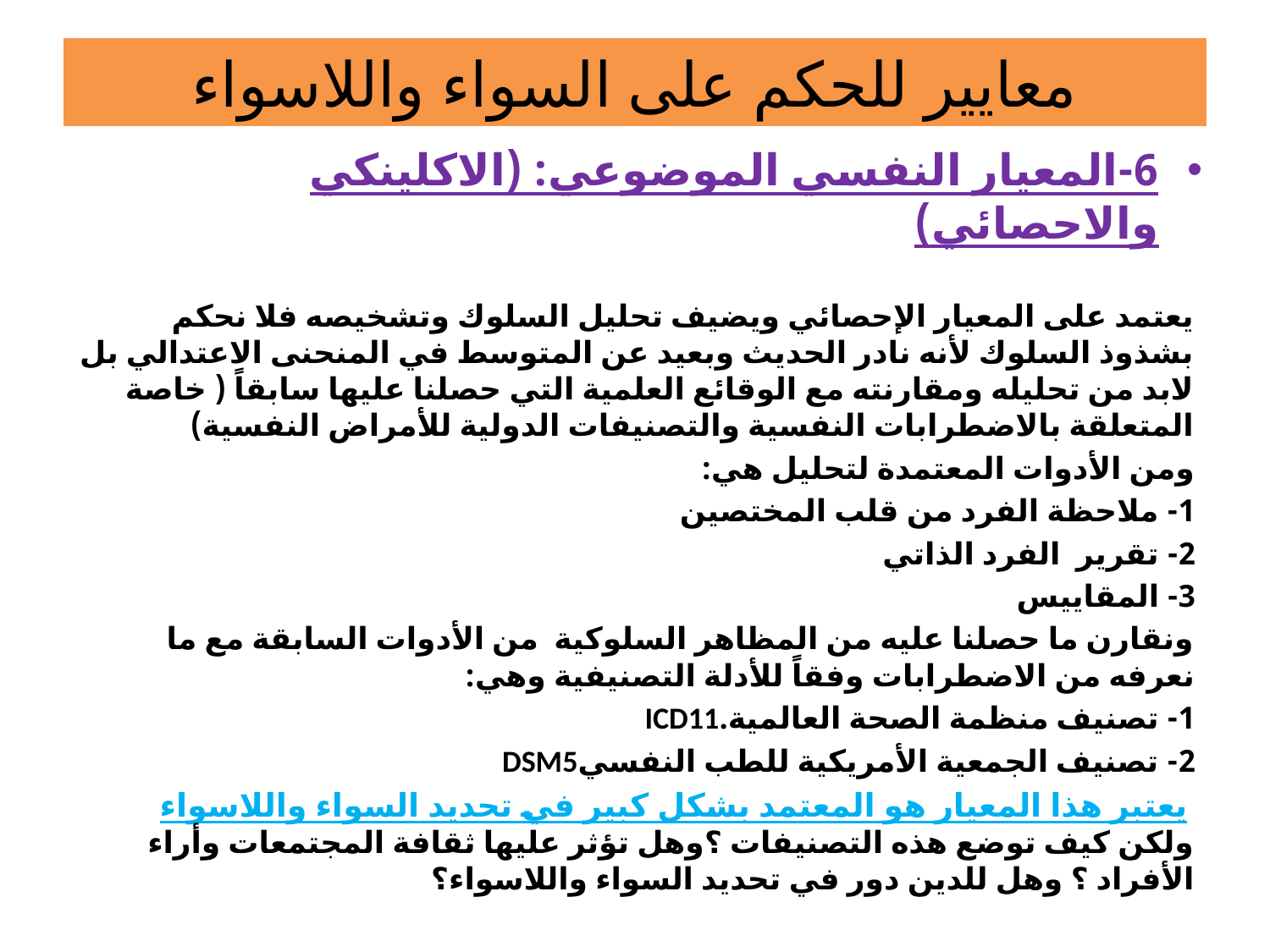

# معايير للحكم على السواء واللاسواء
6-المعيار النفسي الموضوعي: (الاكلينكي والاحصائي)

يعتمد على المعيار الإحصائي ويضيف تحليل السلوك وتشخيصه فلا نحكم بشذوذ السلوك لأنه نادر الحديث وبعيد عن المتوسط في المنحنى الاعتدالي بل لابد من تحليله ومقارنته مع الوقائع العلمية التي حصلنا عليها سابقاً ( خاصة المتعلقة بالاضطرابات النفسية والتصنيفات الدولية للأمراض النفسية)
ومن الأدوات المعتمدة لتحليل هي:
1- ملاحظة الفرد من قلب المختصين
2- تقرير  الفرد الذاتي
3- المقاييس
ونقارن ما حصلنا عليه من المظاهر السلوكية  من الأدوات السابقة مع ما نعرفه من الاضطرابات وفقاً للأدلة التصنيفية وهي:
1- تصنيف منظمة الصحة العالمية.	ICD11
2- تصنيف الجمعية الأمريكية للطب النفسيDSM5
 يعتبر هذا المعيار هو المعتمد بشكل كبير في تحديد السواء واللاسواء ولكن كيف توضع هذه التصنيفات ؟وهل تؤثر عليها ثقافة المجتمعات وأراء الأفراد ؟ وهل للدين دور في تحديد السواء واللاسواء؟